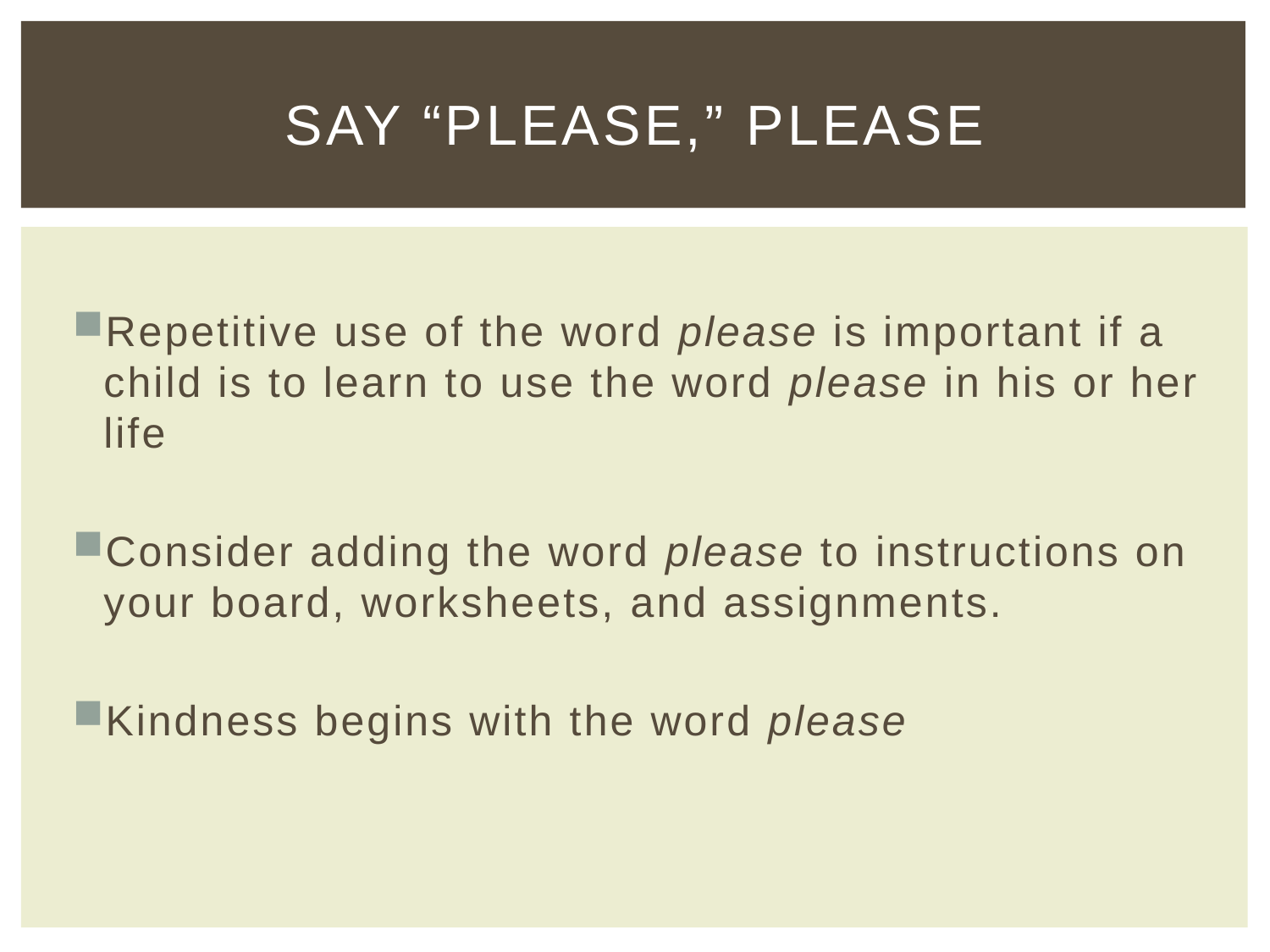

# Say “Please,” Please

Repetitive use of the word please is important if a child is to learn to use the word please in his or her life

Consider adding the word please to instructions on your board, worksheets, and assignments.

Kindness begins with the word please